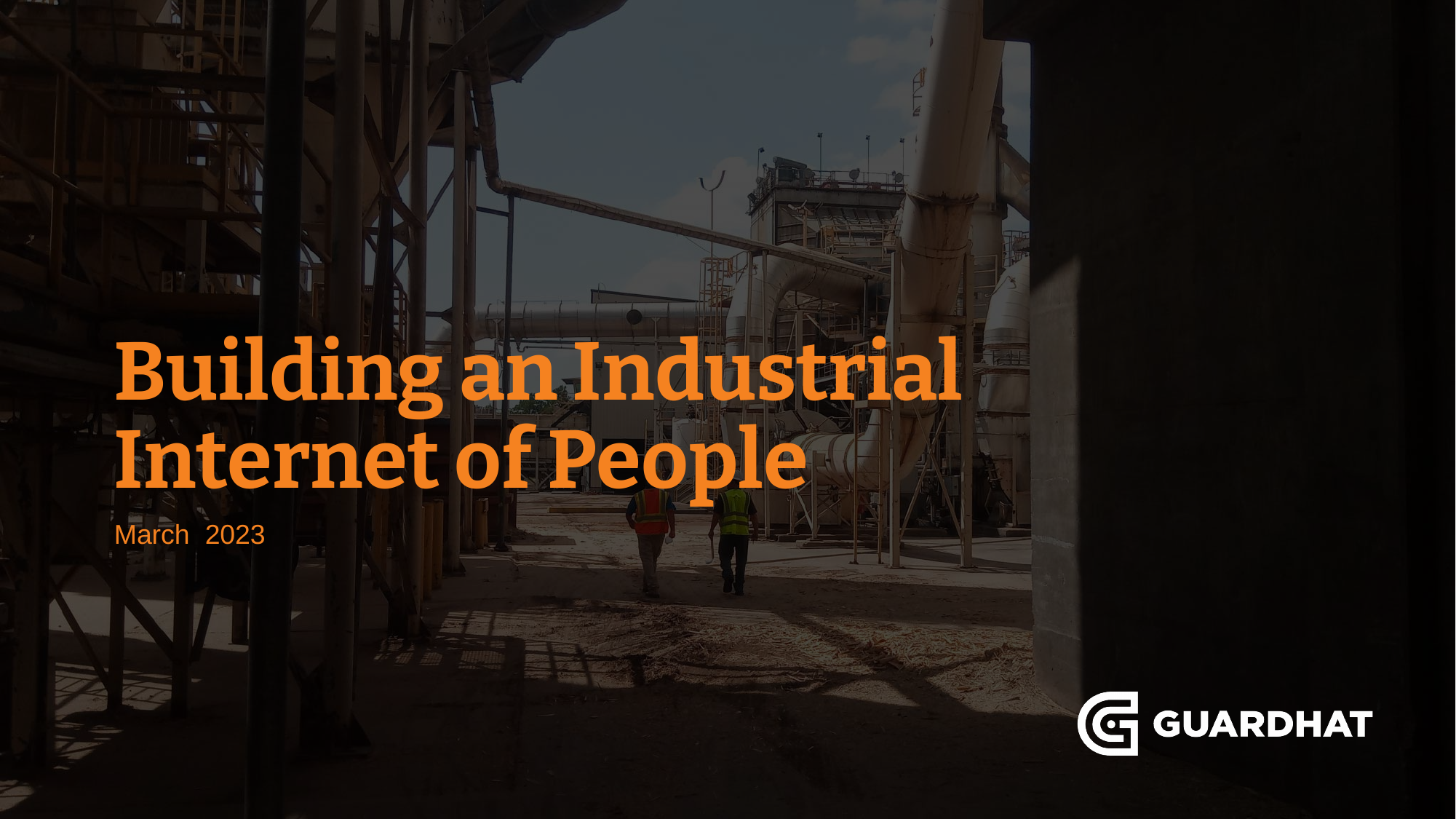

# Building an Industrial Internet of People
March  2023